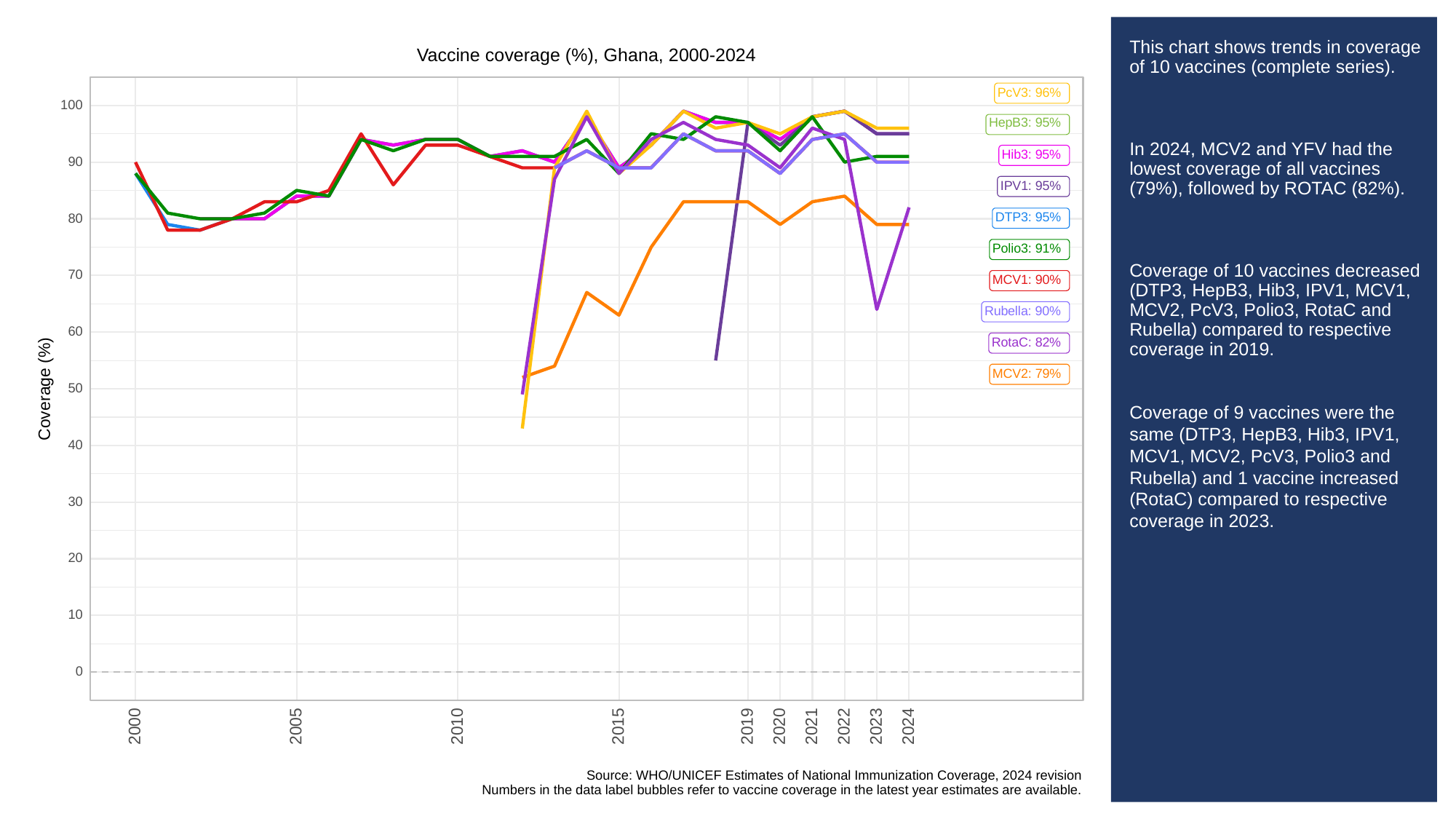

# This chart shows trends in coverage of 10 vaccines (complete series).

In 2024, MCV2 and YFV had the lowest coverage of all vaccines (79%), followed by ROTAC (82%).

Coverage of 10 vaccines decreased (DTP3, HepB3, Hib3, IPV1, MCV1, MCV2, PcV3, Polio3, RotaC and Rubella) compared to respective coverage in 2019.

Coverage of 9 vaccines were the same (DTP3, HepB3, Hib3, IPV1, MCV1, MCV2, PcV3, Polio3 and Rubella) and 1 vaccine increased (RotaC) compared to respective coverage in 2023.

Vaccine coverage (%), Ghana, 2000-2024

PcV3: 96%

100

HepB3: 95%

Hib3: 95%
90

IPV1: 95%

DTP3: 95%
80

Polio3: 91%

70

MCV1: 90%

Rubella: 90%
60

RotaC: 82%

MCV2: 79%
Coverage (%)
50

40

30

20

10

0

2023
2000
2005
2010
2015
2019
2020
2021
2022
2024
Source: WHO/UNICEF Estimates of National Immunization Coverage, 2024 revision
Numbers in the data label bubbles refer to vaccine coverage in the latest year estimates are available.